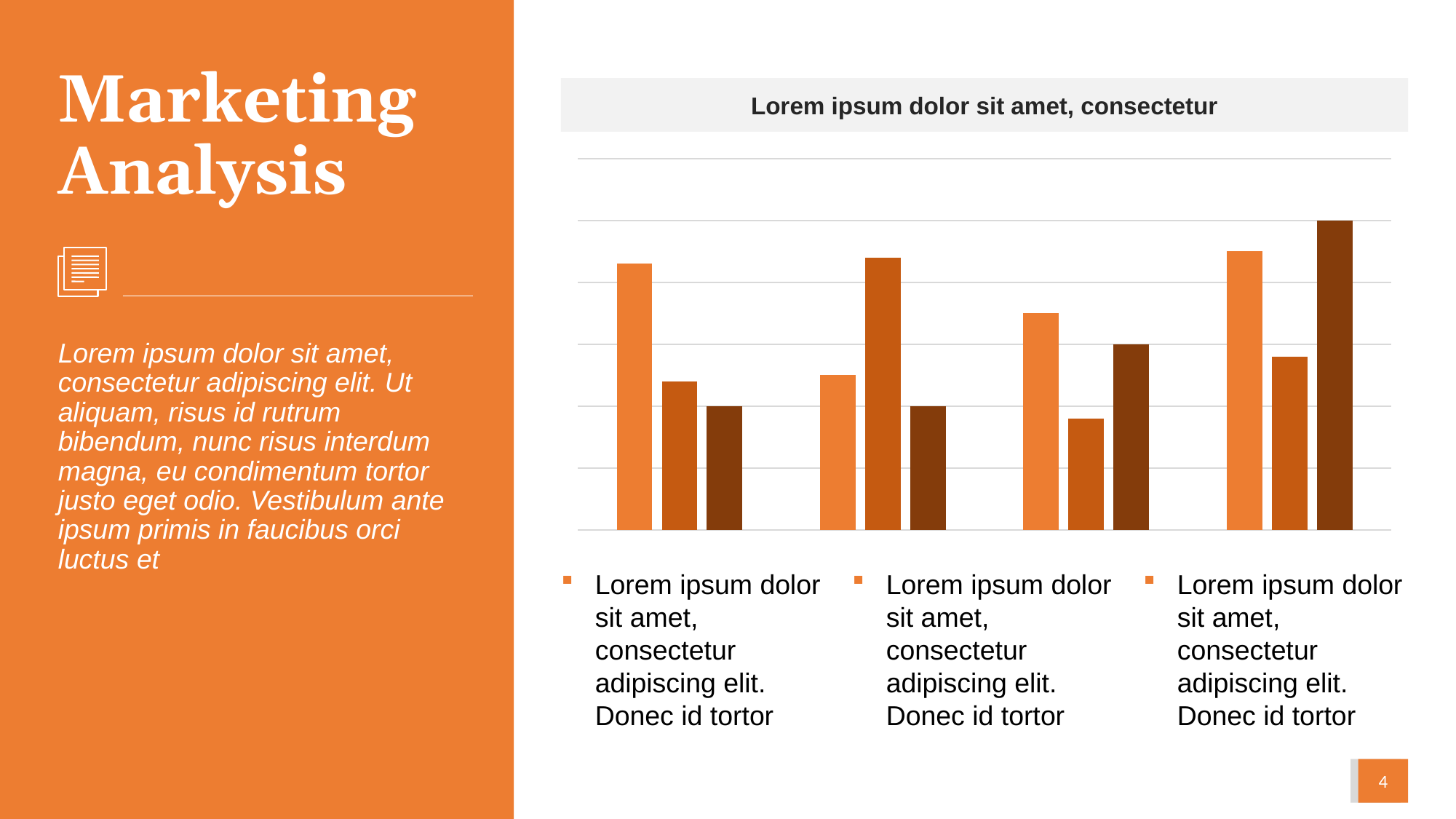

# Marketing Analysis
Lorem ipsum dolor sit amet, consectetur

### Chart

| Category | Series 1 | Series 2 | Series 3 |
|---|---|---|---|
| Category 1 | 4.3 | 2.4 | 2.0 |
| Category 2 | 2.5 | 4.4 | 2.0 |
| Category 3 | 3.5 | 1.8 | 3.0 |
| Category 4 | 4.5 | 2.8 | 5.0 |

Lorem ipsum dolor sit amet, consectetur adipiscing elit. Ut aliquam, risus id rutrum bibendum, nunc risus interdum magna, eu condimentum tortor justo eget odio. Vestibulum ante ipsum primis in faucibus orci luctus et
Lorem ipsum dolor sit amet, consectetur adipiscing elit. Donec id tortor
Lorem ipsum dolor sit amet, consectetur adipiscing elit. Donec id tortor
Lorem ipsum dolor sit amet, consectetur adipiscing elit. Donec id tortor
4